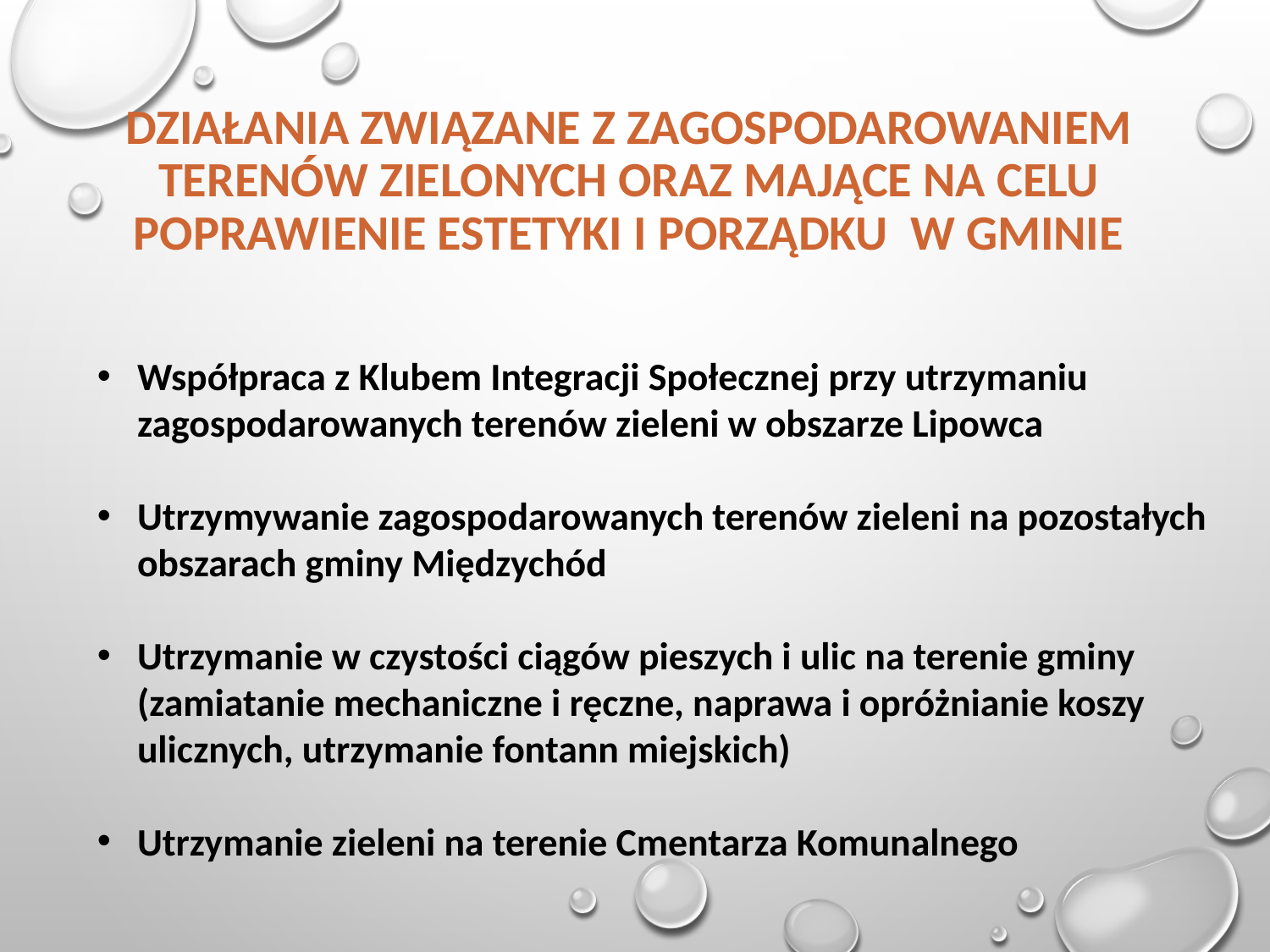

# DZIAŁANIA ZWIĄZANE Z ZAGOSPODAROWANIEM TERENÓW ZIELONYCH ORAZ MAJĄCE NA CELU POPRAWIENIE ESTETYKI I PORZĄDKU  W GMINIE

Współpraca z Klubem Integracji Społecznej przy utrzymaniu zagospodarowanych terenów zieleni w obszarze Lipowca

Utrzymywanie zagospodarowanych terenów zieleni na pozostałych obszarach gminy Międzychód

Utrzymanie w czystości ciągów pieszych i ulic na terenie gminy (zamiatanie mechaniczne i ręczne, naprawa i opróżnianie koszy ulicznych, utrzymanie fontann miejskich)

Utrzymanie zieleni na terenie Cmentarza Komunalnego